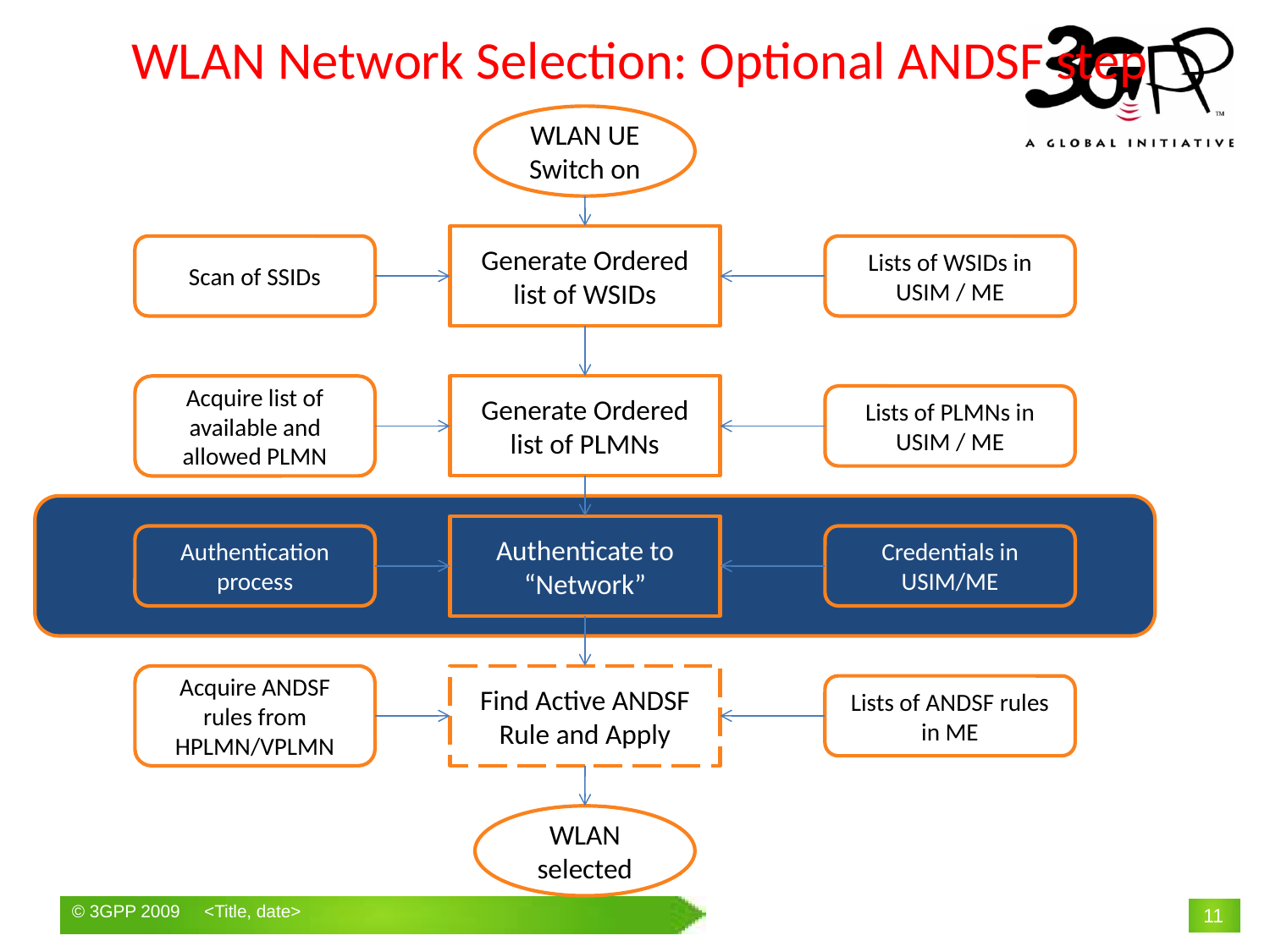

# WLAN Network Selection: Optional ANDSF step
WLAN UE Switch on
Generate Ordered list of WSIDs
Scan of SSIDs
Lists of WSIDs in USIM / ME
Acquire list of available and allowed PLMN
Generate Ordered list of PLMNs
Lists of PLMNs in USIM / ME

Authenticate to “Network”
Authentication process
Credentials in USIM/ME
Acquire ANDSF rules from HPLMN/VPLMN
Find Active ANDSF Rule and Apply
Lists of ANDSF rules in ME
WLAN selected